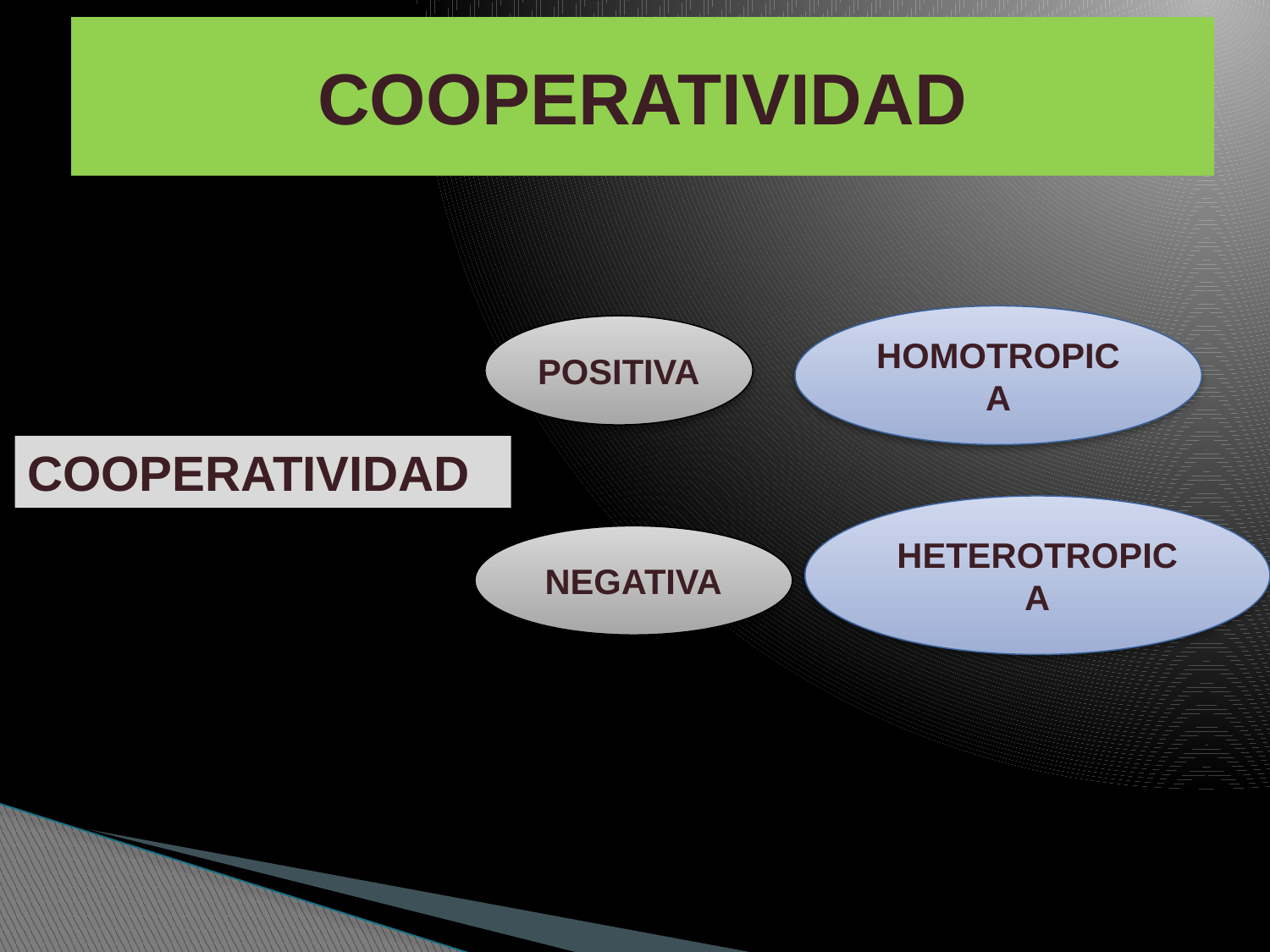

# COOPERATIVIDAD
HOMOTROPICA
POSITIVA
COOPERATIVIDAD
HETEROTROPICA
NEGATIVA